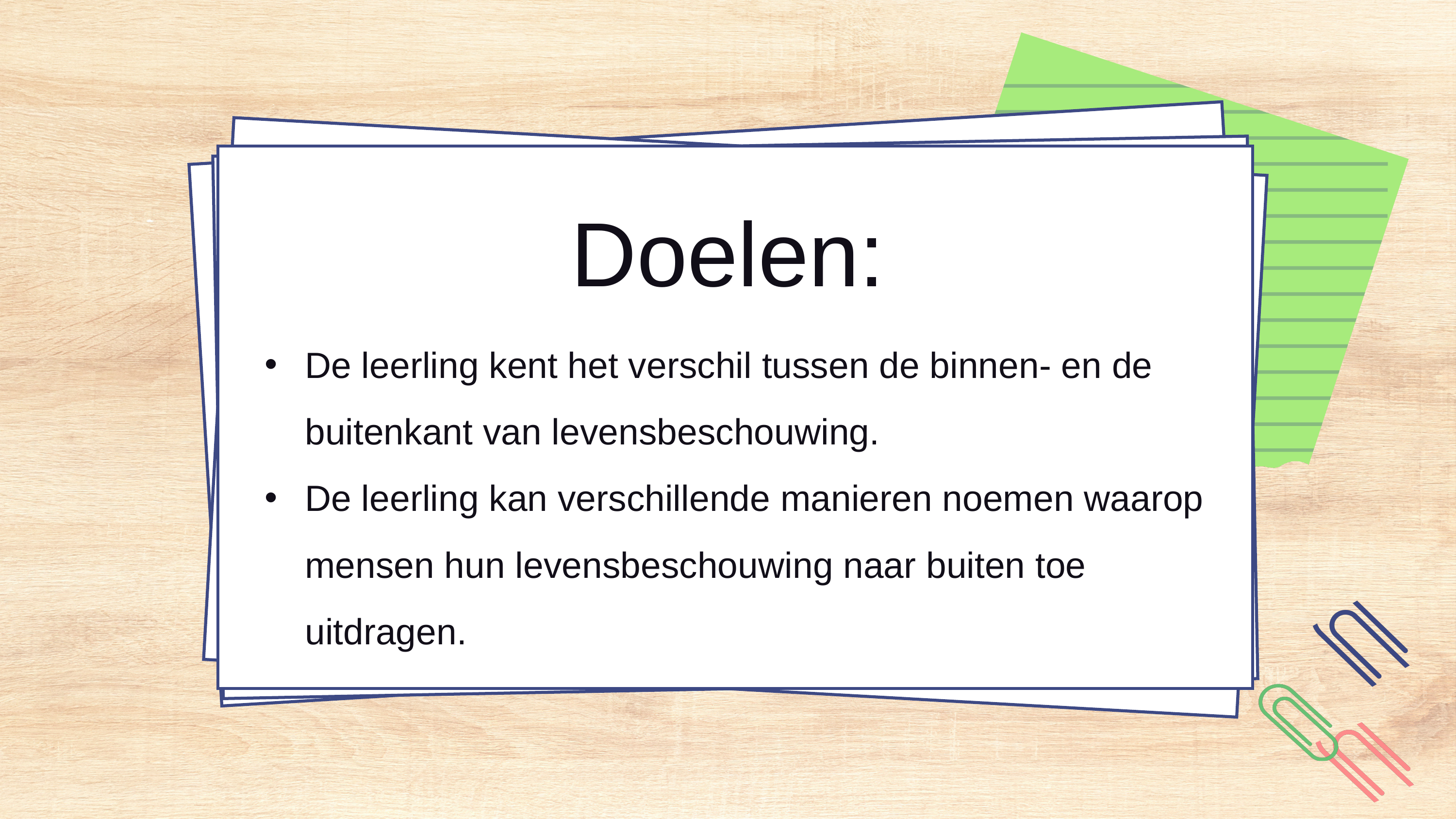

Doelen:
De leerling kent het verschil tussen de binnen- en de buitenkant van levensbeschouwing.
De leerling kan verschillende manieren noemen waarop mensen hun levensbeschouwing naar buiten toe uitdragen.